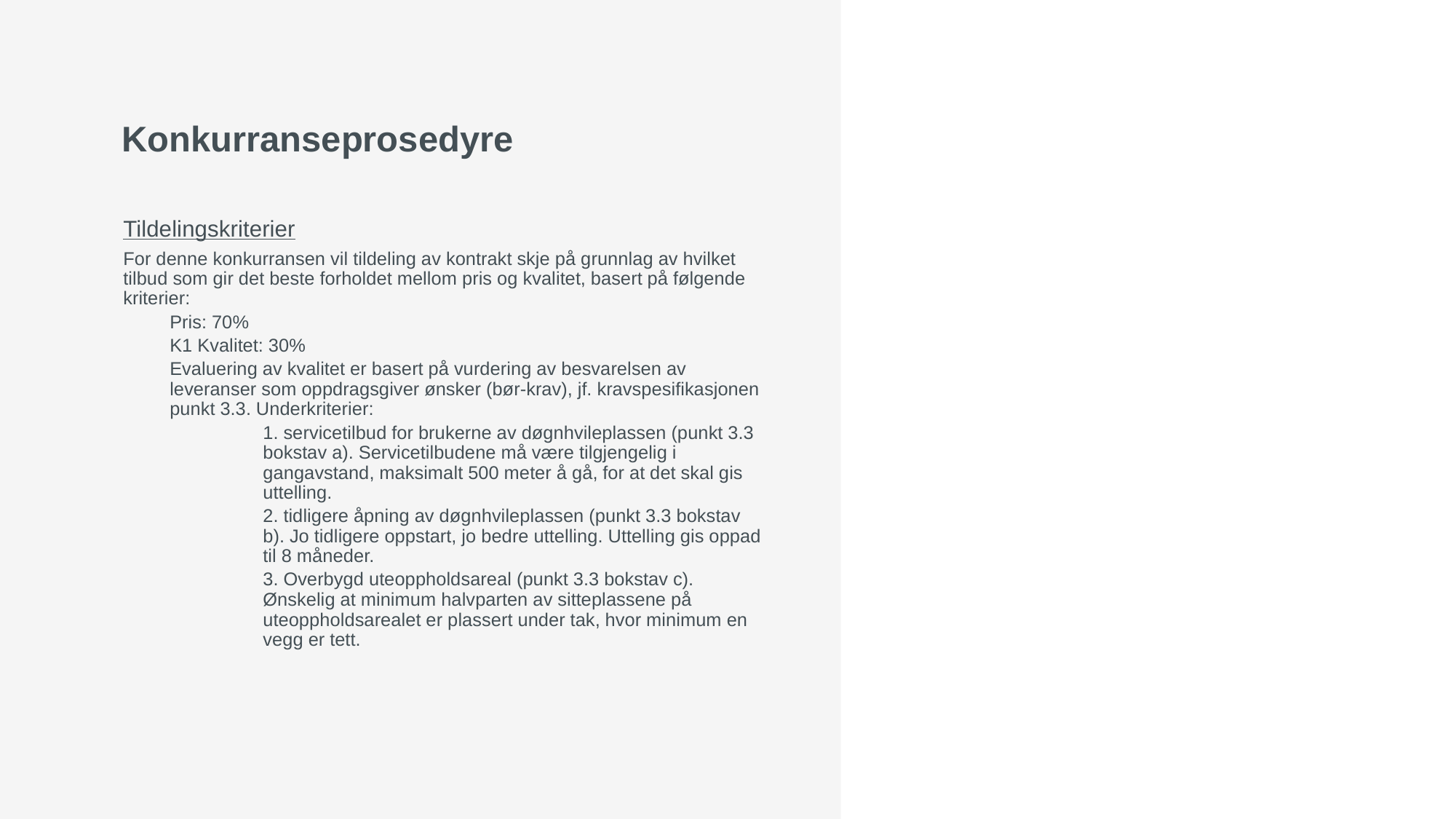

# Konkurranseprosedyre
Tildelingskriterier
For denne konkurransen vil tildeling av kontrakt skje på grunnlag av hvilket tilbud som gir det beste forholdet mellom pris og kvalitet, basert på følgende kriterier:
Pris: 70%
K1 Kvalitet: 30%
Evaluering av kvalitet er basert på vurdering av besvarelsen av leveranser som oppdragsgiver ønsker (bør-krav), jf. kravspesifikasjonen punkt 3.3. Underkriterier:
1. servicetilbud for brukerne av døgnhvileplassen (punkt 3.3 bokstav a). Servicetilbudene må være tilgjengelig i gangavstand, maksimalt 500 meter å gå, for at det skal gis uttelling.
2. tidligere åpning av døgnhvileplassen (punkt 3.3 bokstav b). Jo tidligere oppstart, jo bedre uttelling. Uttelling gis oppad til 8 måneder.
3. Overbygd uteoppholdsareal (punkt 3.3 bokstav c). Ønskelig at minimum halvparten av sitteplassene på uteoppholdsarealet er plassert under tak, hvor minimum en vegg er tett.